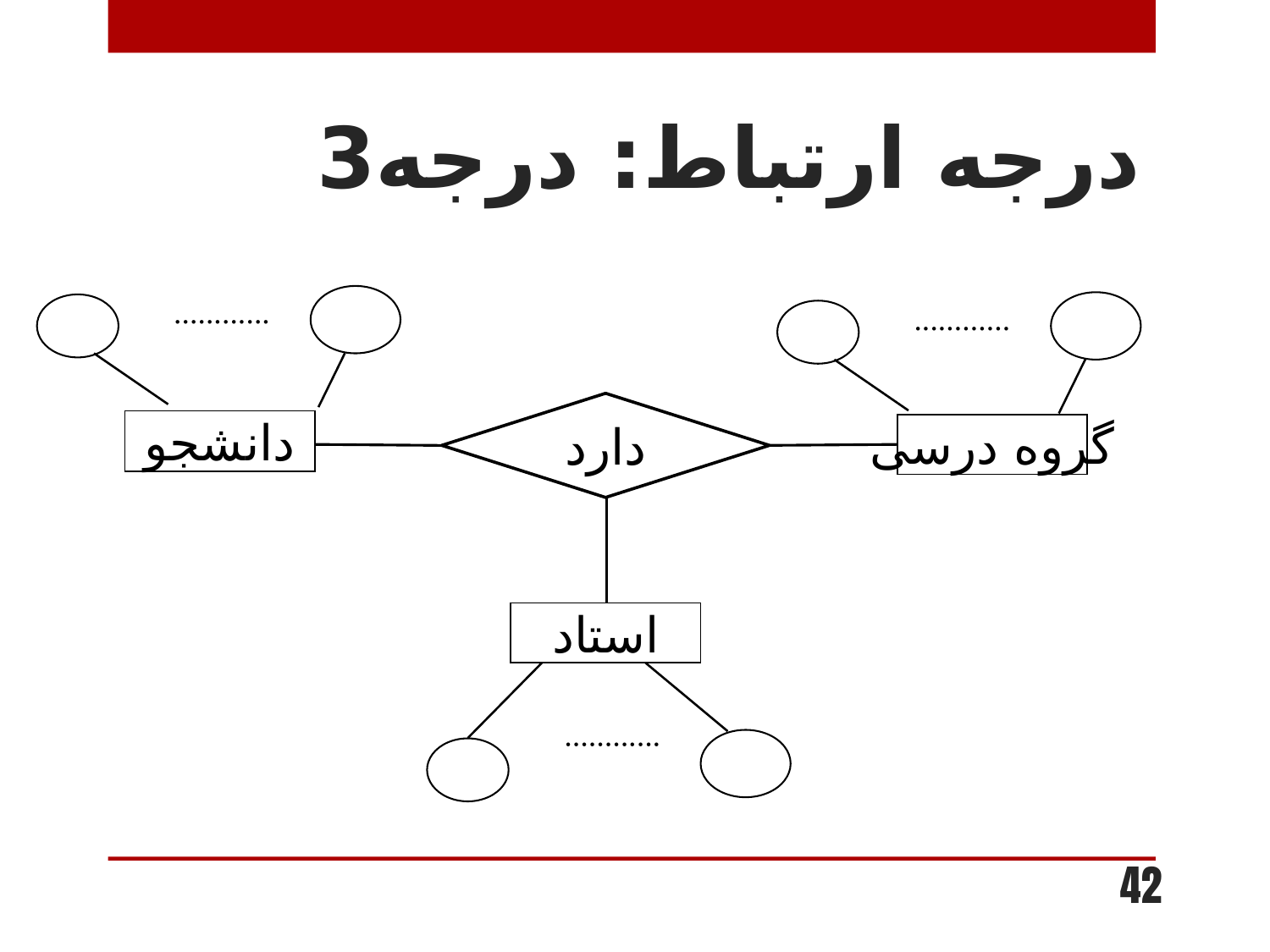

# درجه ارتباط: درجه3
............

............

دارد
دانشجو
گروه درسی
استاد
............

42